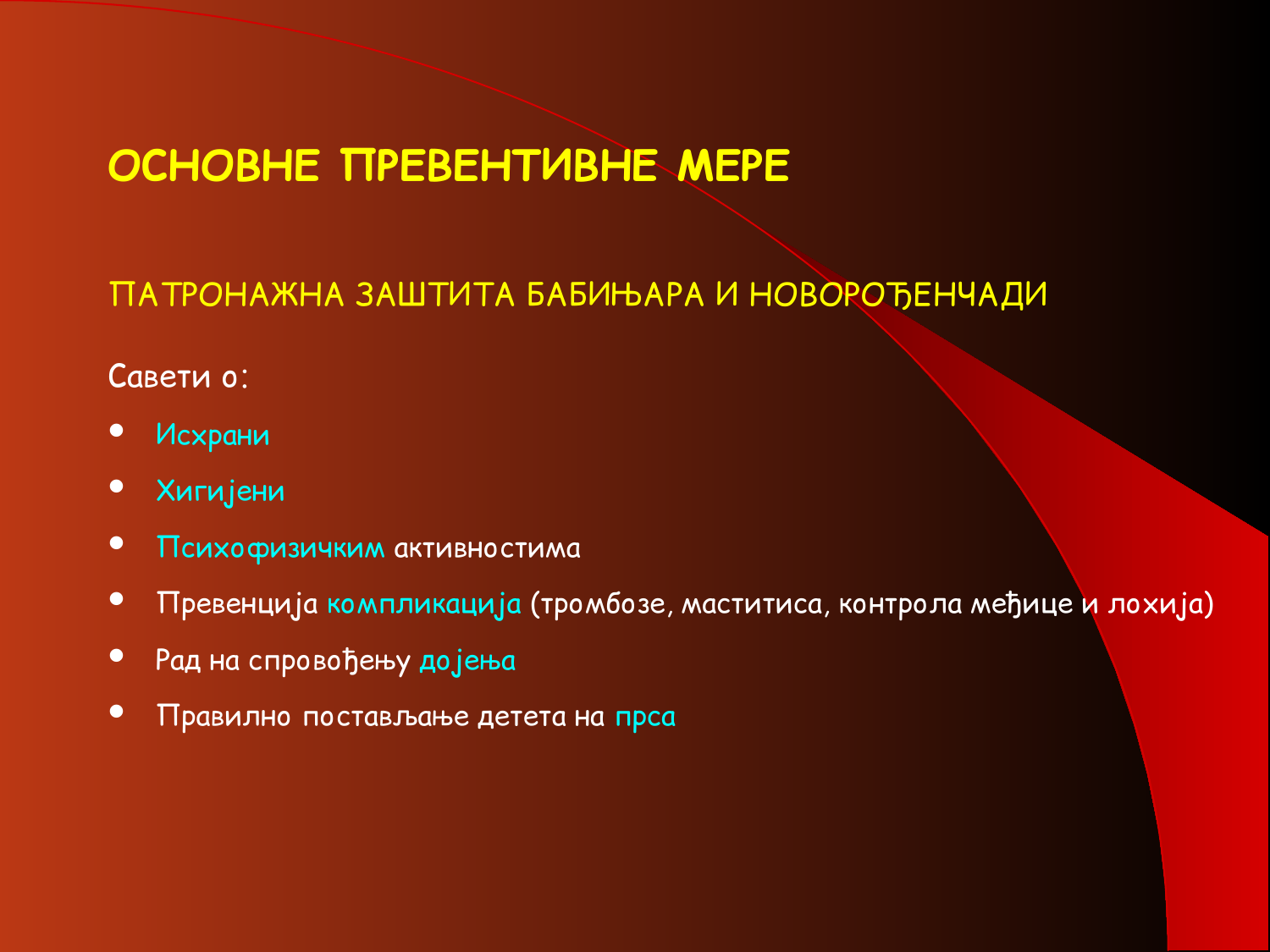

# ОСНОВНЕ ПРЕВЕНТИВНЕ МЕРЕ
ПАТРОНАЖНА ЗАШТИТА БАБИЊАРА И НОВОРОЂЕНЧАДИ

Савети о:
Исхрани
Хигијени
Психофизичким активностима
Превенција компликација (тромбозе, маститиса, контрола међице и лохија)
Рад на спровођењу дојења
Правилно постављање детета на прса